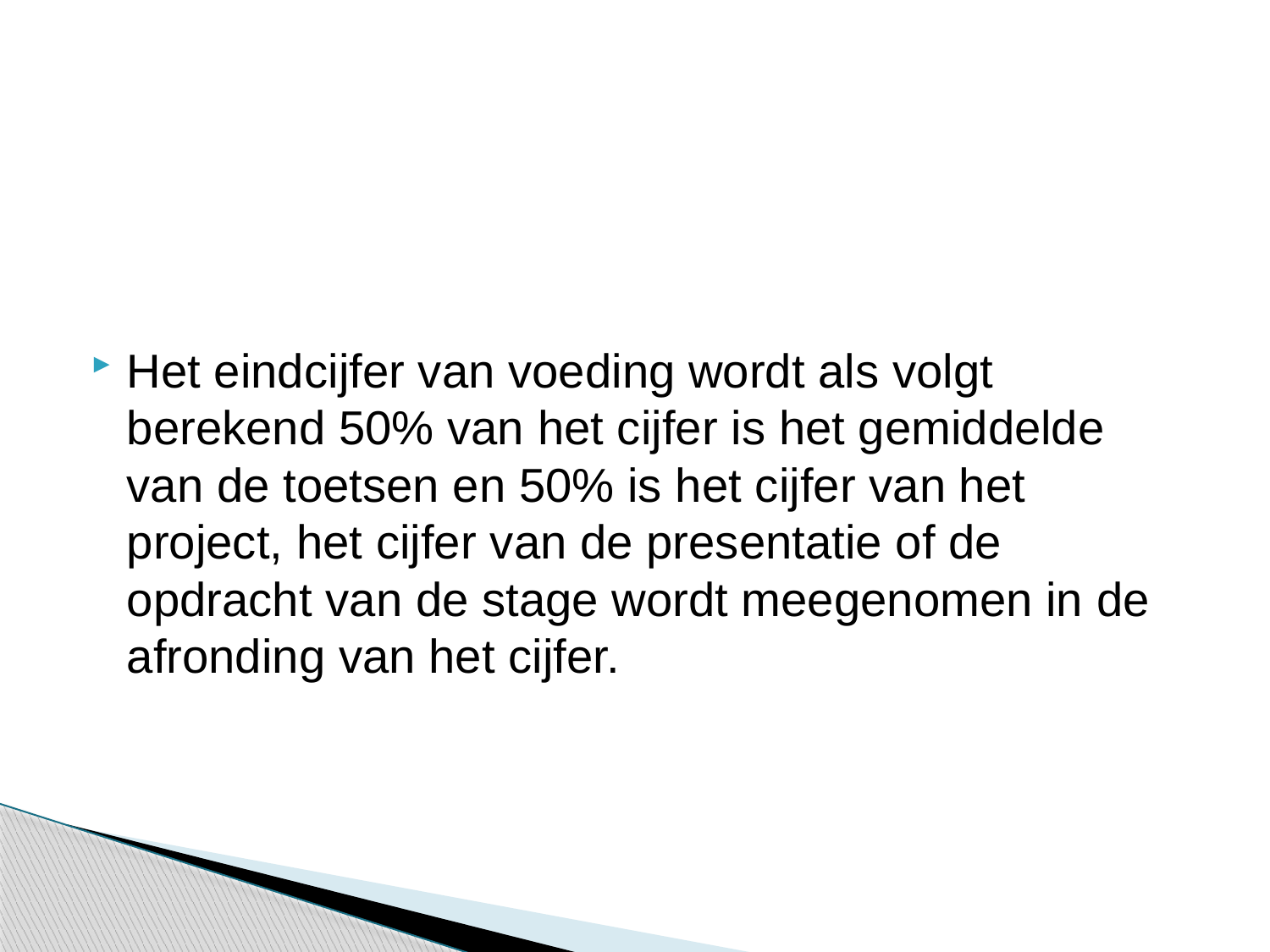

#

Het eindcijfer van voeding wordt als volgt berekend 50% van het cijfer is het gemiddelde van de toetsen en 50% is het cijfer van het project, het cijfer van de presentatie of de opdracht van de stage wordt meegenomen in de afronding van het cijfer.